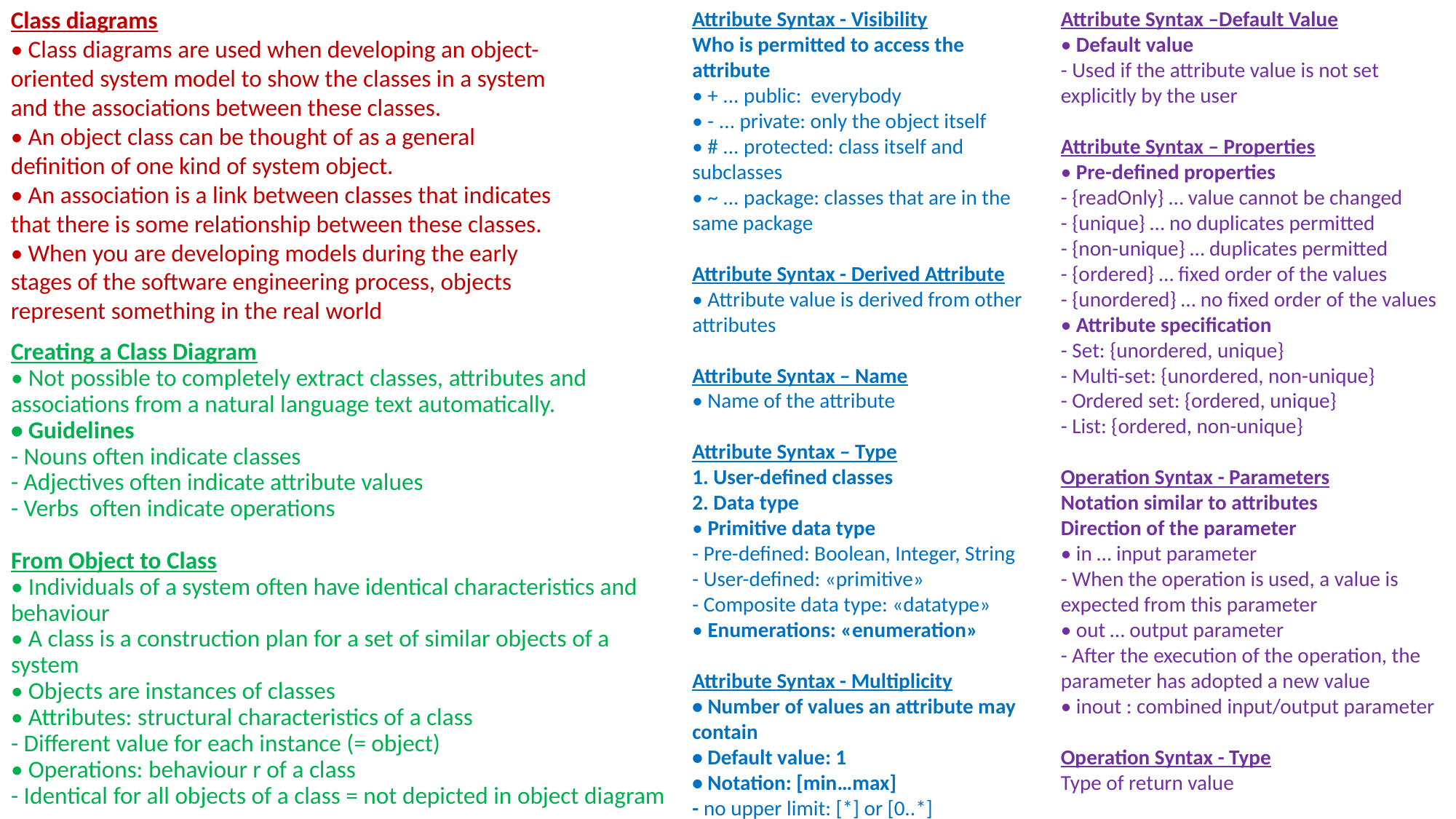

Attribute Syntax - Visibility
Who is permitted to access the attribute
• + ... public:  everybody
• - ... private: only the object itself
• # ... protected: class itself and subclasses
• ~ ... package: classes that are in the same package
Attribute Syntax - Derived Attribute
• Attribute value is derived from other attributes
Attribute Syntax – Name
• Name of the attribute
Attribute Syntax – Type
1. User-defined classes
2. Data type
• Primitive data type
- Pre-defined: Boolean, Integer, String
- User-defined: «primitive»
- Composite data type: «datatype»
• Enumerations: «enumeration»
Attribute Syntax - Multiplicity
• Number of values an attribute may contain
• Default value: 1
• Notation: [min…max]
- no upper limit: [*] or [0..*]
Attribute Syntax –Default Value
• Default value
- Used if the attribute value is not set explicitly by the user
Attribute Syntax – Properties
• Pre-defined properties
- {readOnly} … value cannot be changed
- {unique} … no duplicates permitted
- {non-unique} … duplicates permitted
- {ordered} … fixed order of the values
- {unordered} … no fixed order of the values
• Attribute specification
- Set: {unordered, unique}
- Multi-set: {unordered, non-unique}
- Ordered set: {ordered, unique}
- List: {ordered, non-unique}
Operation Syntax - Parameters
Notation similar to attributes
Direction of the parameter
• in … input parameter
- When the operation is used, a value is expected from this parameter
• out … output parameter
- After the execution of the operation, the parameter has adopted a new value
• inout : combined input/output parameter
Operation Syntax - Type
Type of return value
Class diagrams
• Class diagrams are used when developing an object-oriented system model to show the classes in a system and the associations between these classes.
• An object class can be thought of as a general definition of one kind of system object.
• An association is a link between classes that indicates that there is some relationship between these classes.
• When you are developing models during the early stages of the software engineering process, objects represent something in the real world
Creating a Class Diagram
• Not possible to completely extract classes, attributes and associations from a natural language text automatically.
• Guidelines
- Nouns often indicate classes
- Adjectives often indicate attribute values
- Verbs  often indicate operations
From Object to Class
• Individuals of a system often have identical characteristics and behaviour
• A class is a construction plan for a set of similar objects of a system
• Objects are instances of classes
• Attributes: structural characteristics of a class
- Different value for each instance (= object)
• Operations: behaviour r of a class
- Identical for all objects of a class = not depicted in object diagram